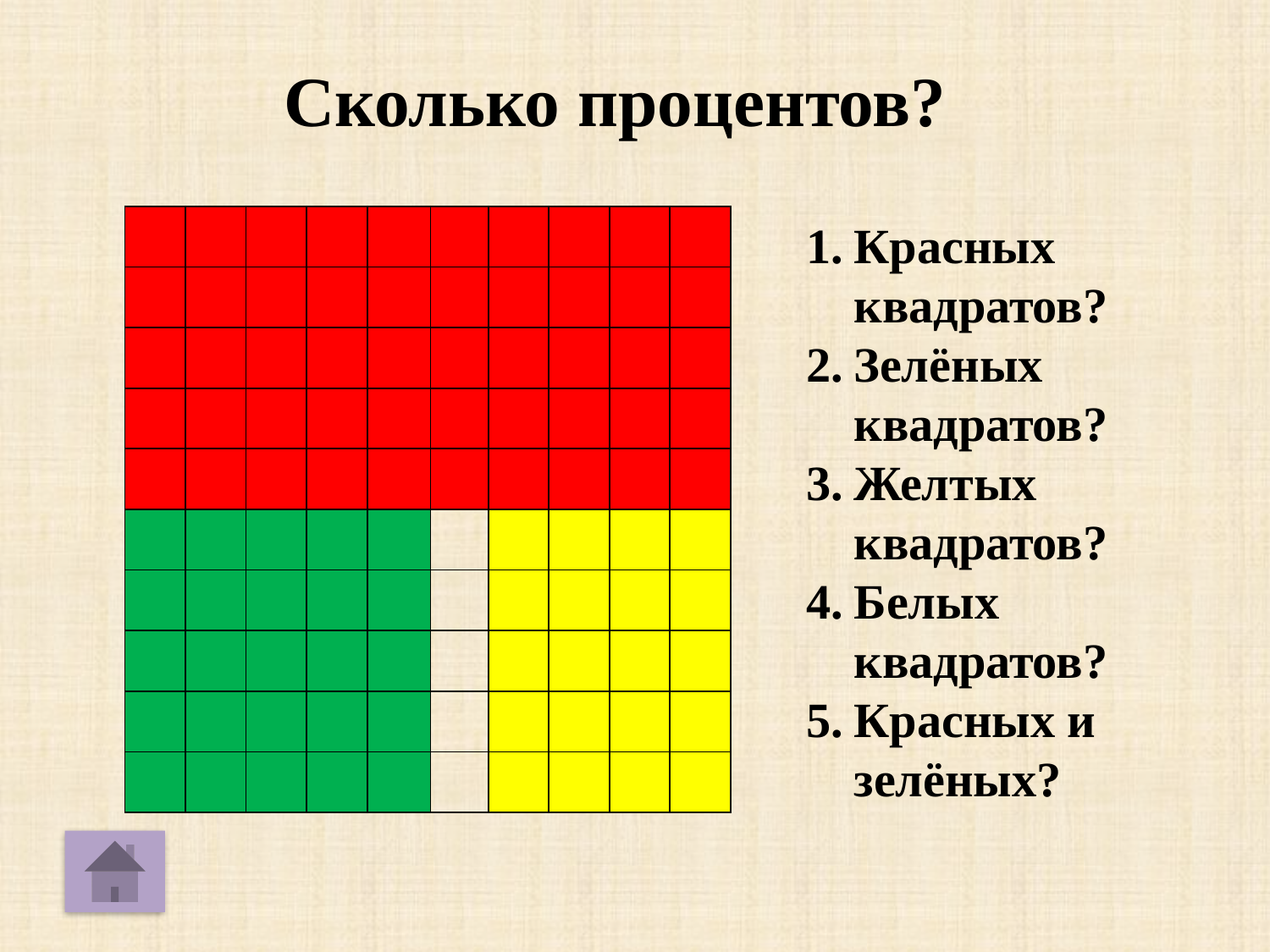

Сколько процентов?
|  |  |  |  |  |  |  |  |  |  |
| --- | --- | --- | --- | --- | --- | --- | --- | --- | --- |
|  |  |  |  |  |  |  |  |  |  |
|  |  |  |  |  |  |  |  |  |  |
|  |  |  |  |  |  |  |  |  |  |
|  |  |  |  |  |  |  |  |  |  |
|  |  |  |  |  |  |  |  |  |  |
|  |  |  |  |  |  |  |  |  |  |
|  |  |  |  |  |  |  |  |  |  |
|  |  |  |  |  |  |  |  |  |  |
|  |  |  |  |  |  |  |  |  |  |
Красных квадратов?
Зелёных квадратов?
Желтых квадратов?
Белых квадратов?
Красных и зелёных?